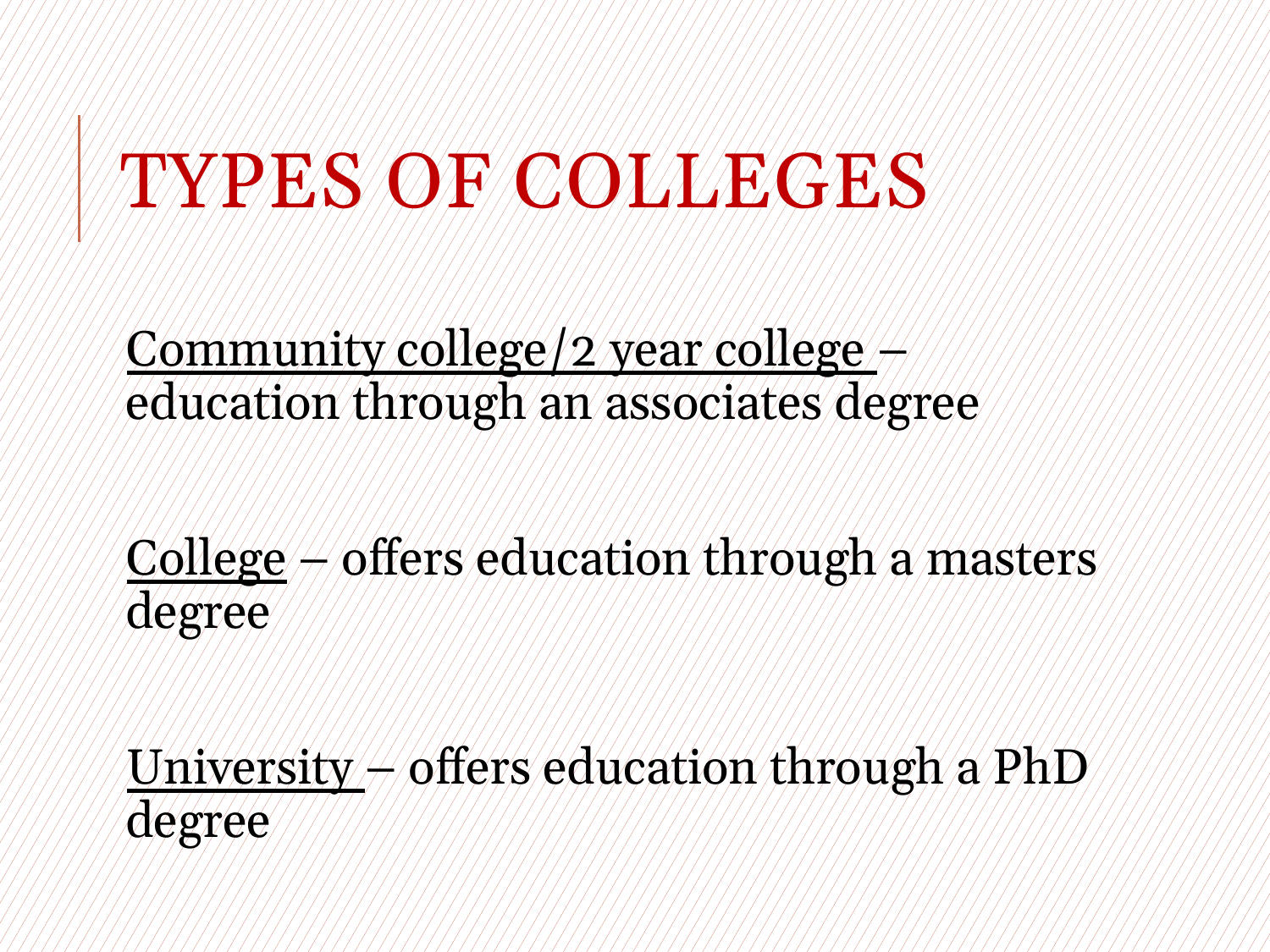

# Types of colleges
Community college/2 year college – education through an associates degree

College – offers education through a masters degree

University – offers education through a PhD degree